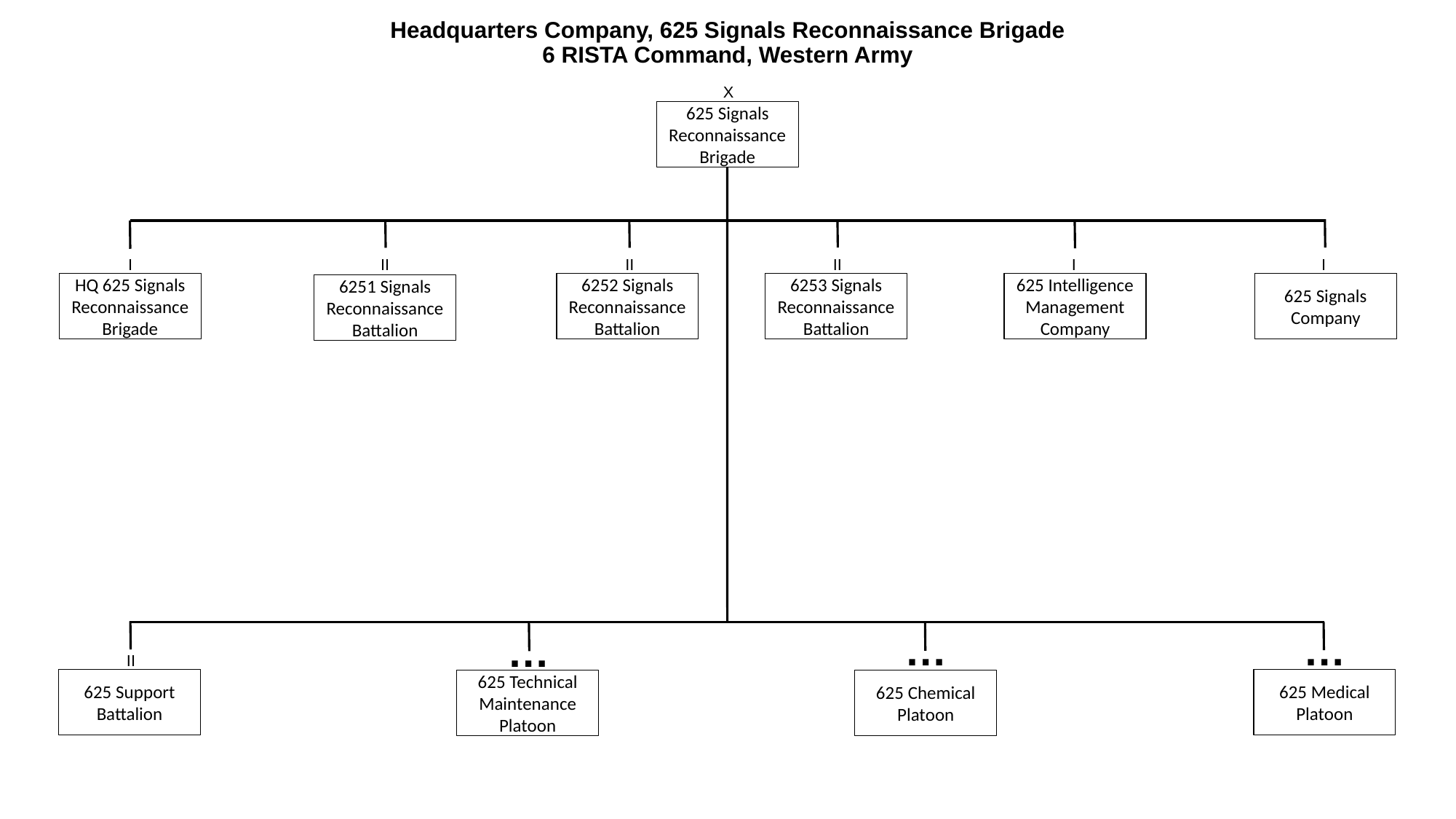

# Headquarters Company, 625 Signals Reconnaissance Brigade 6 RISTA Command, Western Army
X
625 Signals Reconnaissance Brigade
I
II
II
II
I
I
HQ 625 Signals Reconnaissance Brigade
6252 Signals Reconnaissance Battalion
6253 Signals Reconnaissance Battalion
625 Intelligence Management Company
625 Signals Company
6251 Signals Reconnaissance Battalion
…
…
…
II
625 Support
Battalion
625 Medical
Platoon
625 Technical Maintenance
Platoon
625 Chemical
Platoon